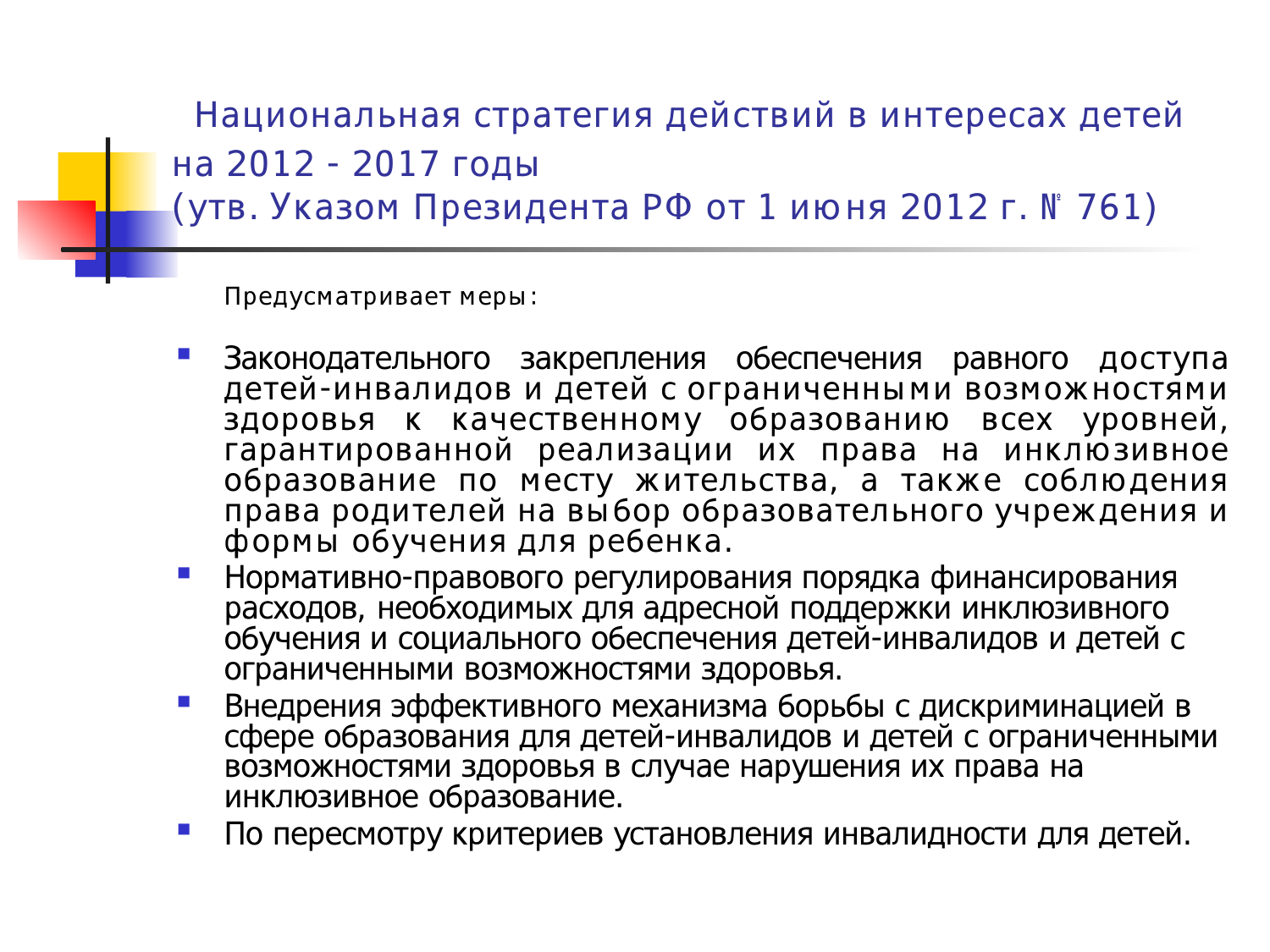

# Национальная стратегия действий в интересах детей на 2012 - 2017 годы (утв. Указом Президента РФ от 1 июня 2012 г. № 761)
	Предусматривает меры:

Законодательного закрепления обеспечения равного доступа детей-инвалидов и детей с ограниченными возможностями здоровья к качественному образованию всех уровней, гарантированной реализации их права на инклюзивное образование по месту жительства, а также соблюдения права родителей на выбор образовательного учреждения и формы обучения для ребенка.
Нормативно-правового регулирования порядка финансирования расходов, необходимых для адресной поддержки инклюзивного обучения и социального обеспечения детей-инвалидов и детей с ограниченными возможностями здоровья.
Внедрения эффективного механизма борьбы с дискриминацией в сфере образования для детей-инвалидов и детей с ограниченными возможностями здоровья в случае нарушения их права на инклюзивное образование.
По пересмотру критериев установления инвалидности для детей.